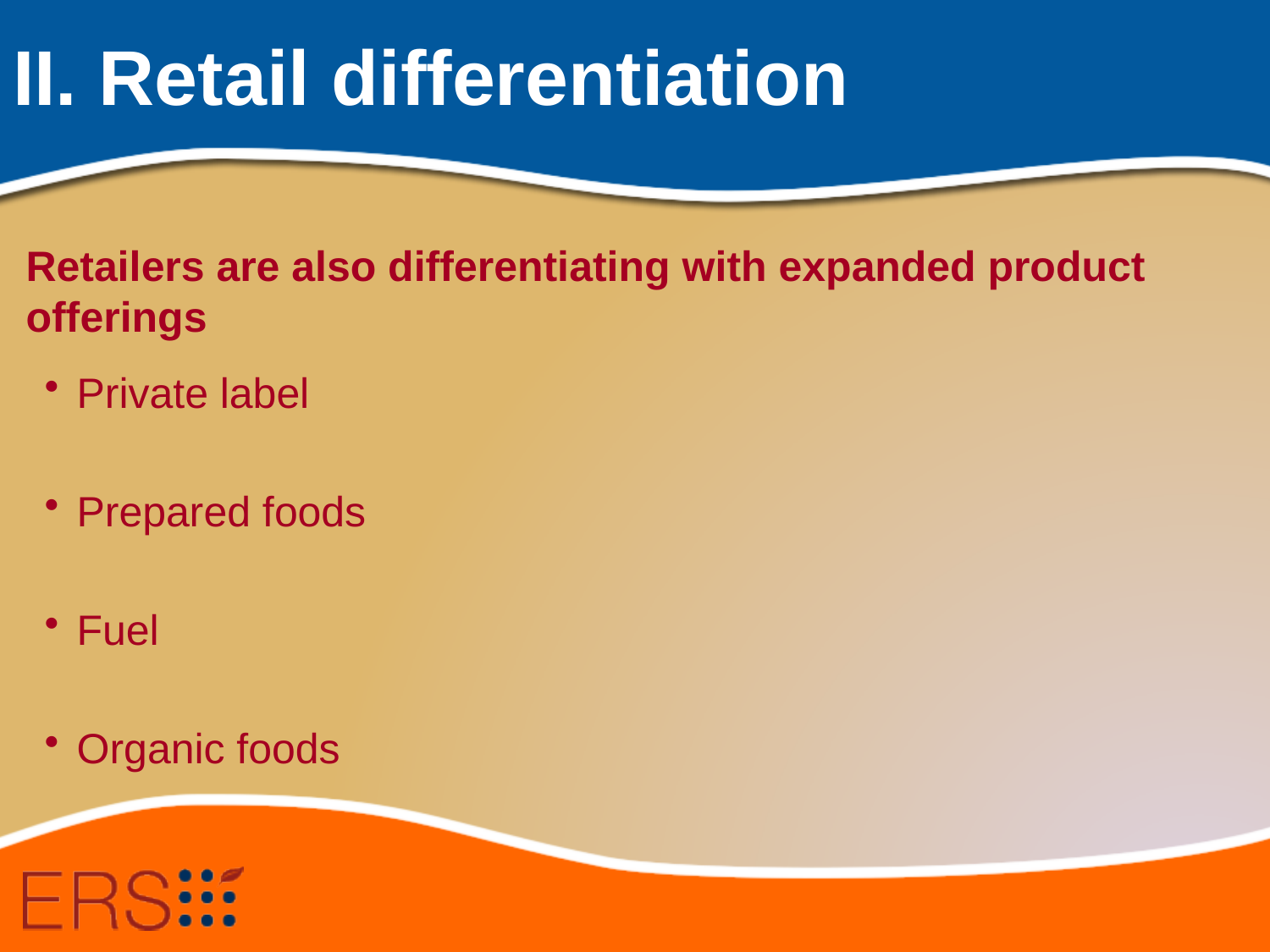

# II. Retail differentiation
Retailers are also differentiating with expanded product
offerings
Private label

Prepared foods

Fuel

Organic foods